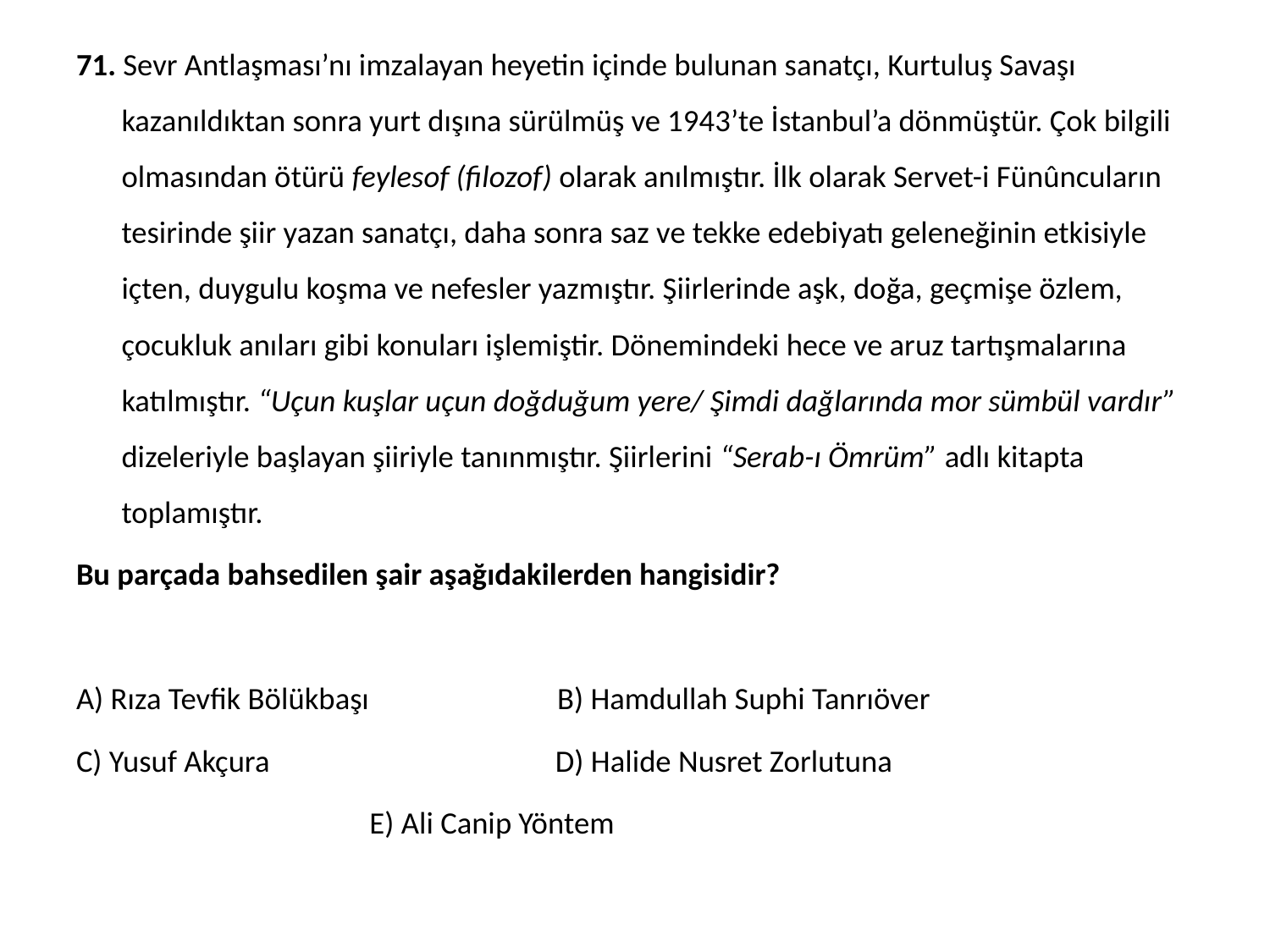

71. Sevr Antlaşması’nı imzalayan heyetin içinde bulunan sanatçı, Kurtuluş Savaşı kazanıldıktan sonra yurt dışına sürülmüş ve 1943’te İstanbul’a dönmüştür. Çok bilgili olmasından ötürü feylesof (filozof) olarak anılmıştır. İlk olarak Servet-i Fünûncuların tesirinde şiir yazan sanatçı, daha sonra saz ve tekke edebiyatı geleneğinin etkisiyle içten, duygulu koşma ve nefesler yazmıştır. Şiirlerinde aşk, doğa, geçmişe özlem, çocukluk anıları gibi konuları işlemiştir. Dönemindeki hece ve aruz tartışmalarına katılmıştır. “Uçun kuşlar uçun doğduğum yere/ Şimdi dağlarında mor sümbül vardır”  dizeleriyle başlayan şiiriyle tanınmıştır. Şiirlerini “Serab-ı Ömrüm” adlı kitapta toplamıştır.
Bu parçada bahsedilen şair aşağıdakilerden hangisidir?

A) Rıza Tevfik Bölükbaşı                           B) Hamdullah Suphi Tanrıöver
C) Yusuf Akçura                                         D) Halide Nusret Zorlutuna
                                          E) Ali Canip Yöntem